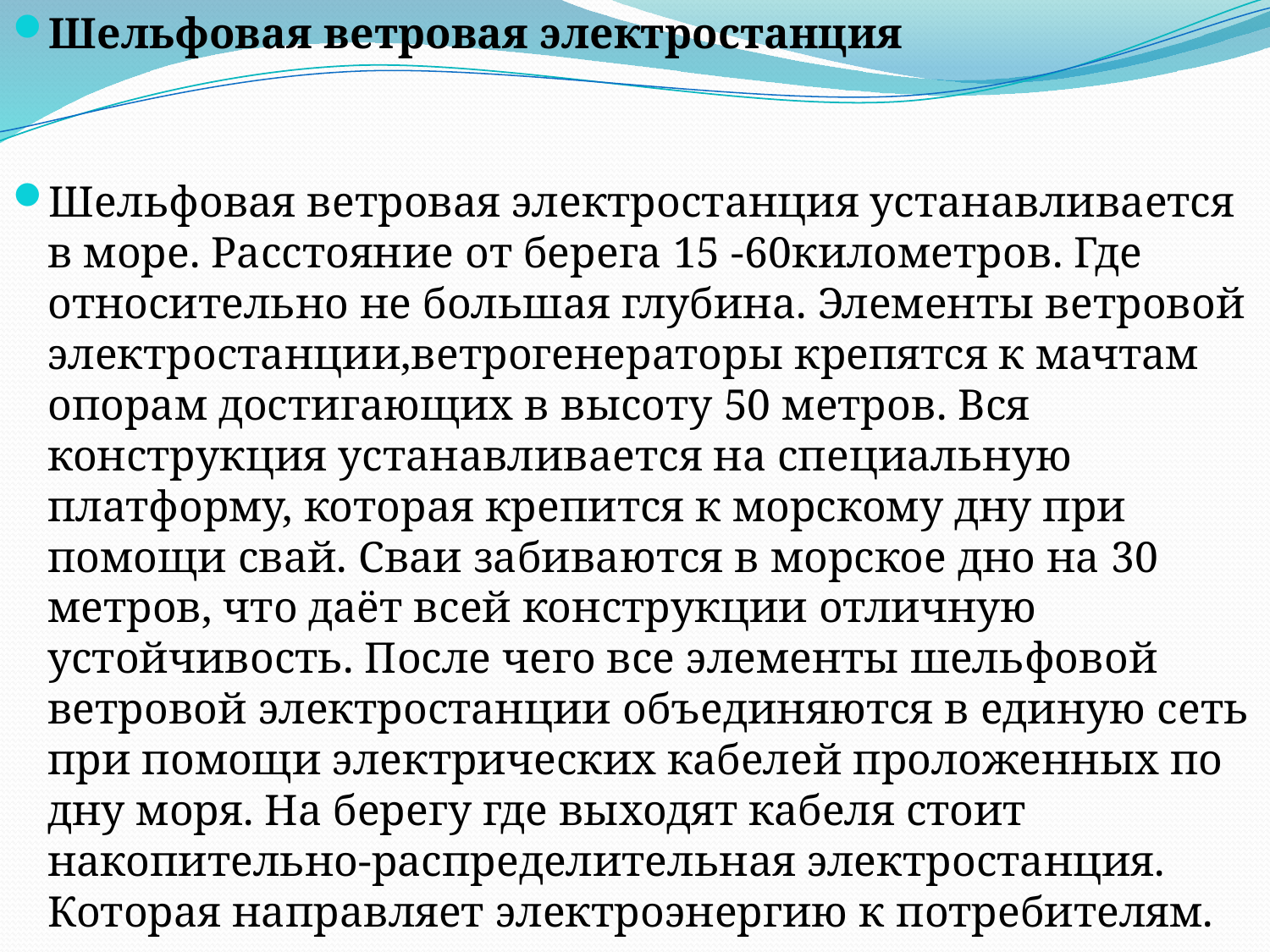

#
Шельфовая ветровая электростанция

Шельфовая ветровая электростанция устанавливается в море. Расстояние от берега 15 -60километров. Где относительно не большая глубина. Элементы ветровой электростанции,ветрогенераторы крепятся к мачтам опорам достигающих в высоту 50 метров. Вся конструкция устанавливается на специальную платформу, которая крепится к морскому дну при помощи свай. Сваи забиваются в морское дно на 30 метров, что даёт всей конструкции отличную устойчивость. После чего все элементы шельфовой ветровой электростанции объединяются в единую сеть при помощи электрических кабелей проложенных по дну моря. На берегу где выходят кабеля стоит накопительно-распределительная электростанция. Которая направляет электроэнергию к потребителям.